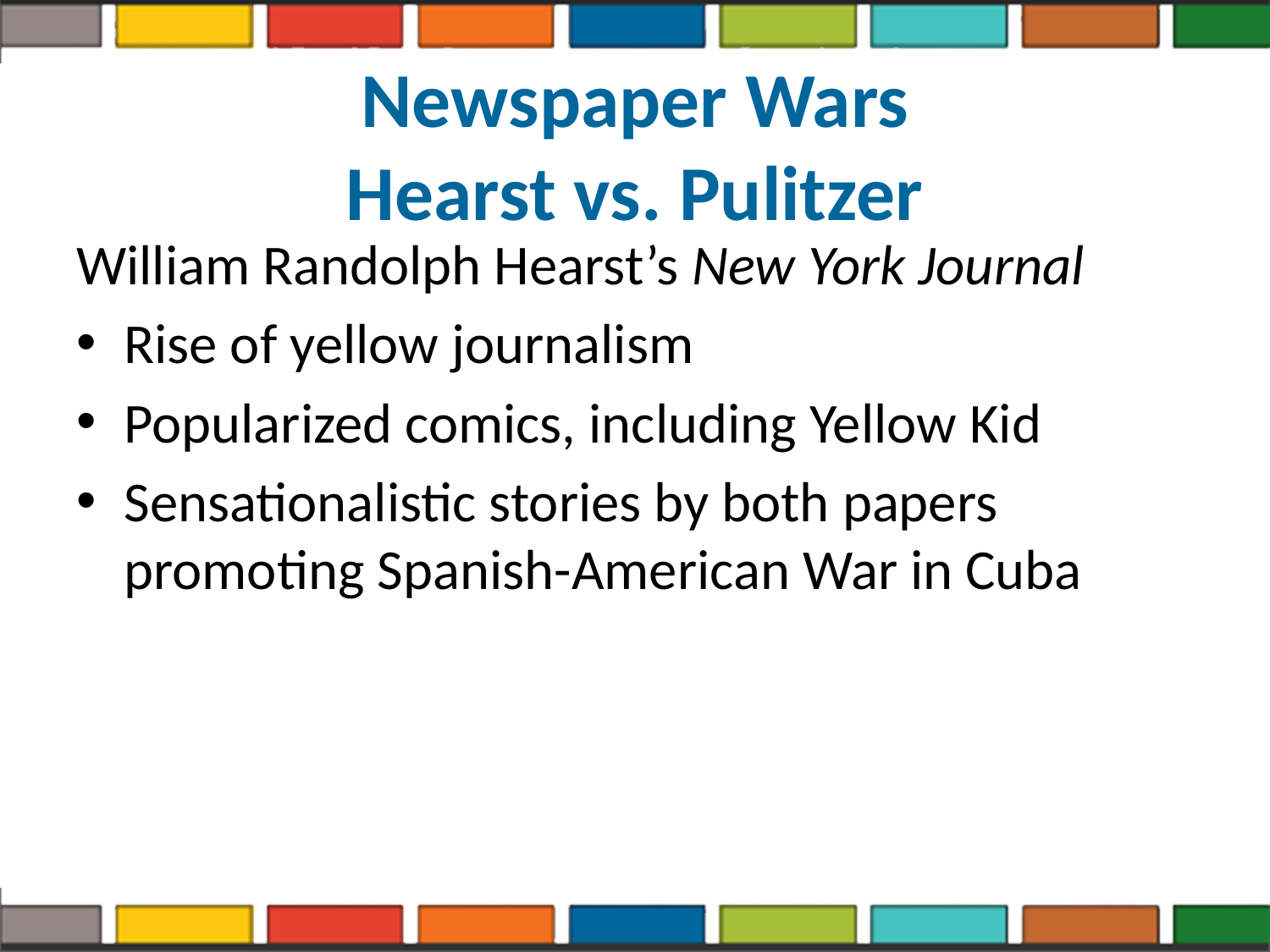

# Newspaper Wars Hearst vs. Pulitzer
William Randolph Hearst’s New York Journal
Rise of yellow journalism
Popularized comics, including Yellow Kid
Sensationalistic stories by both papers promoting Spanish-American War in Cuba